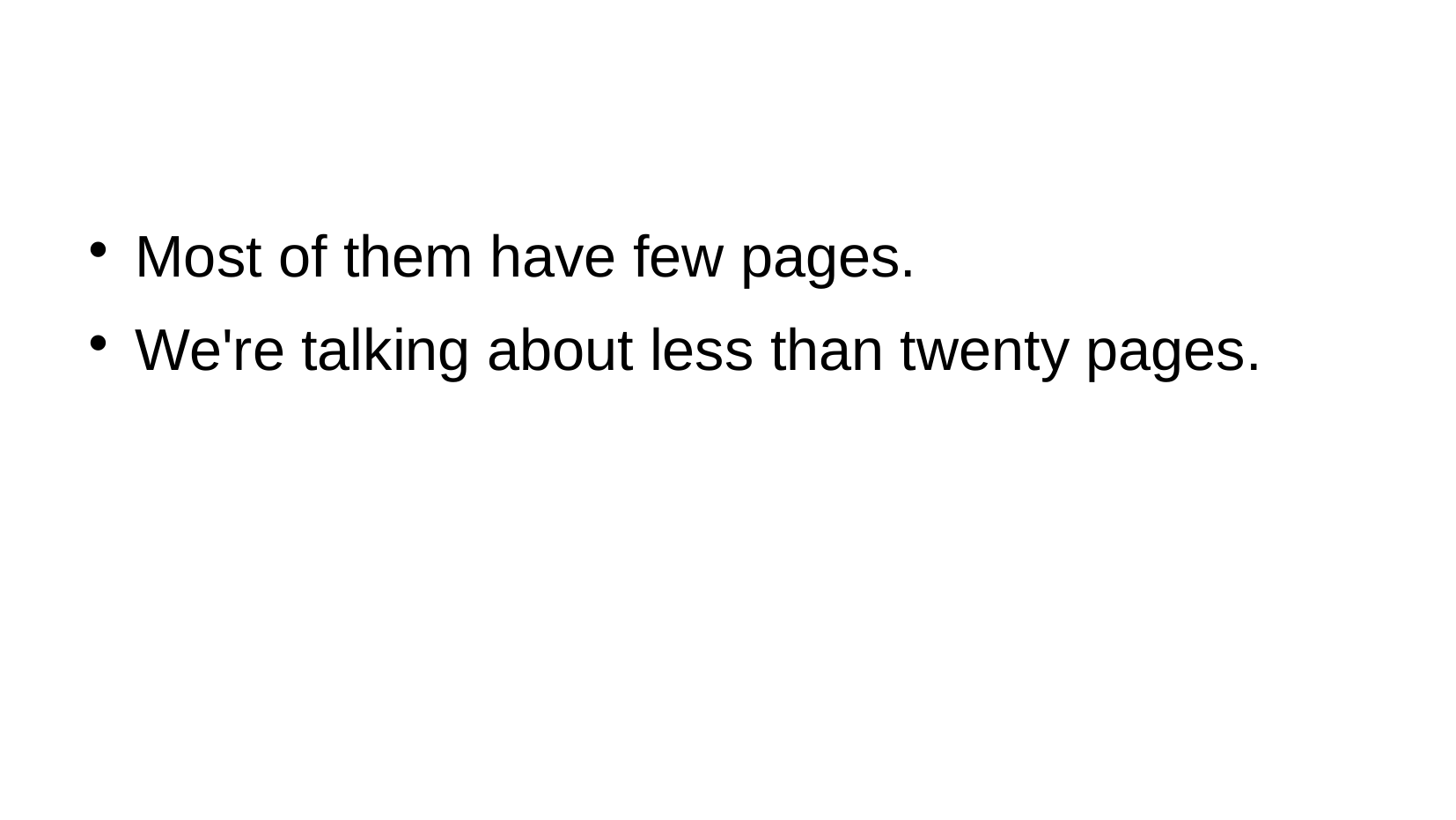

Most of them have few pages.
We're talking about less than twenty pages.